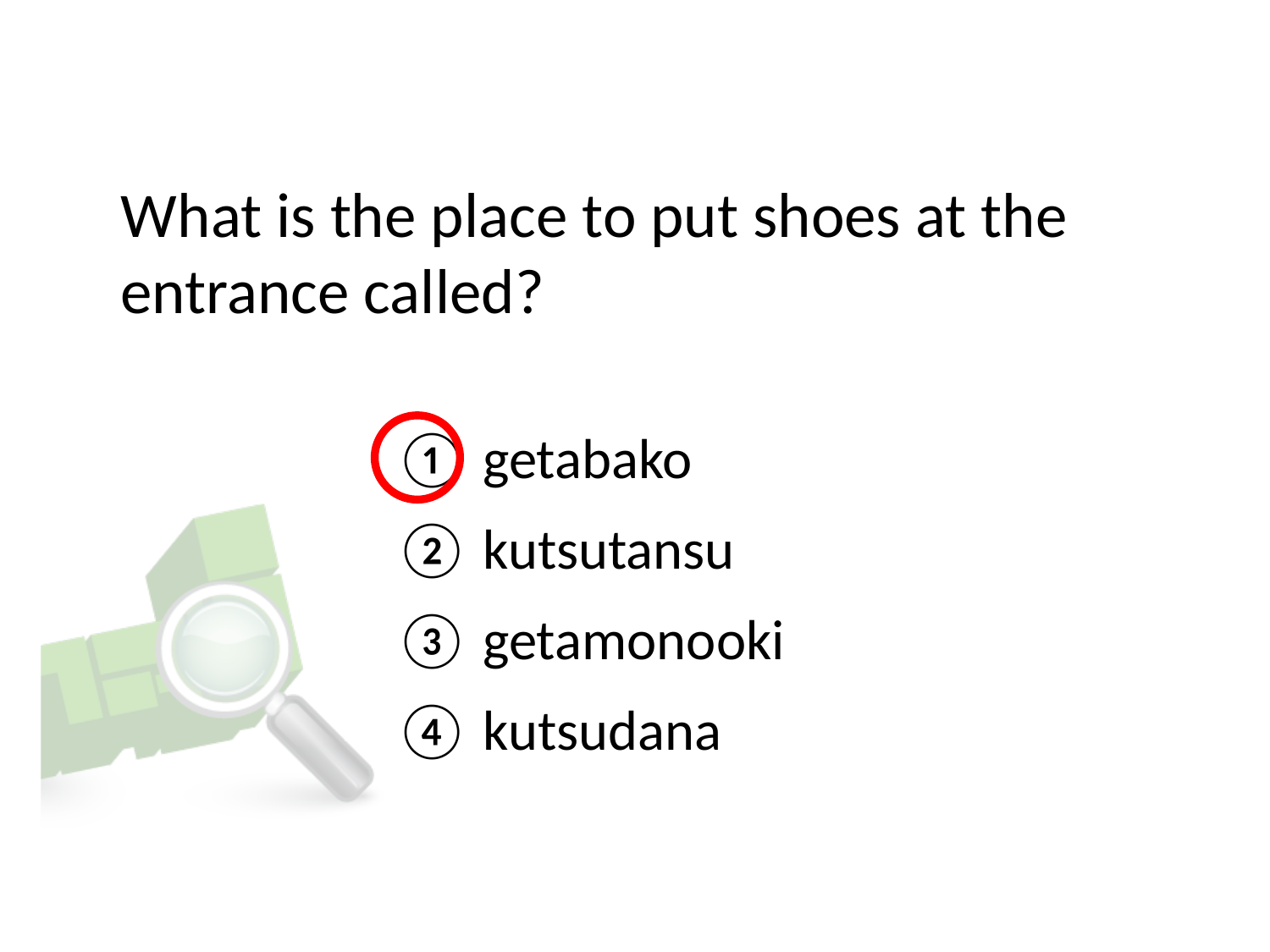

# What is the place to put shoes at the entrance called?

① getabako
② kutsutansu
③ getamonooki
④ kutsudana